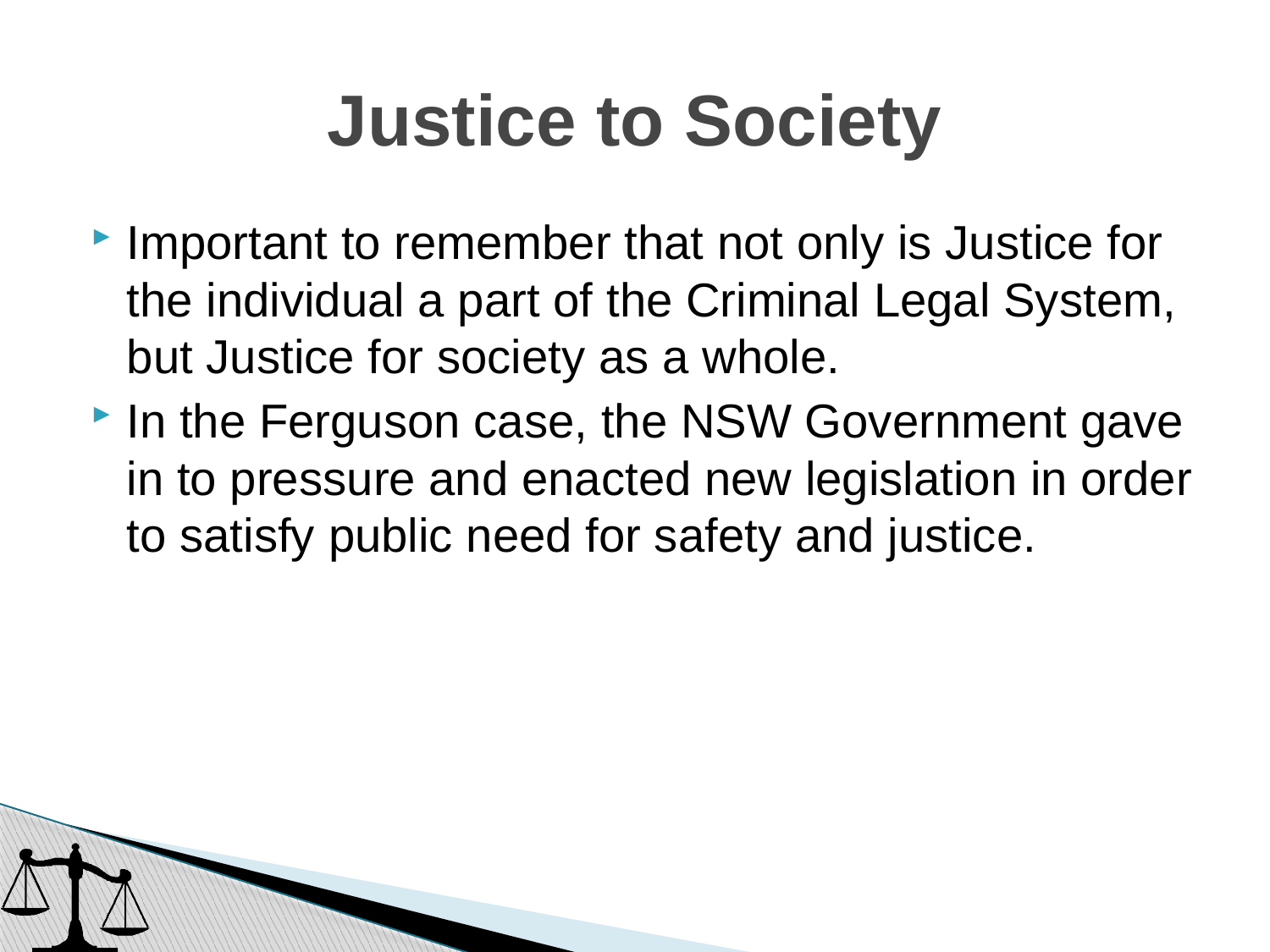

# Justice to Society
Important to remember that not only is Justice for the individual a part of the Criminal Legal System, but Justice for society as a whole.
In the Ferguson case, the NSW Government gave in to pressure and enacted new legislation in order to satisfy public need for safety and justice.